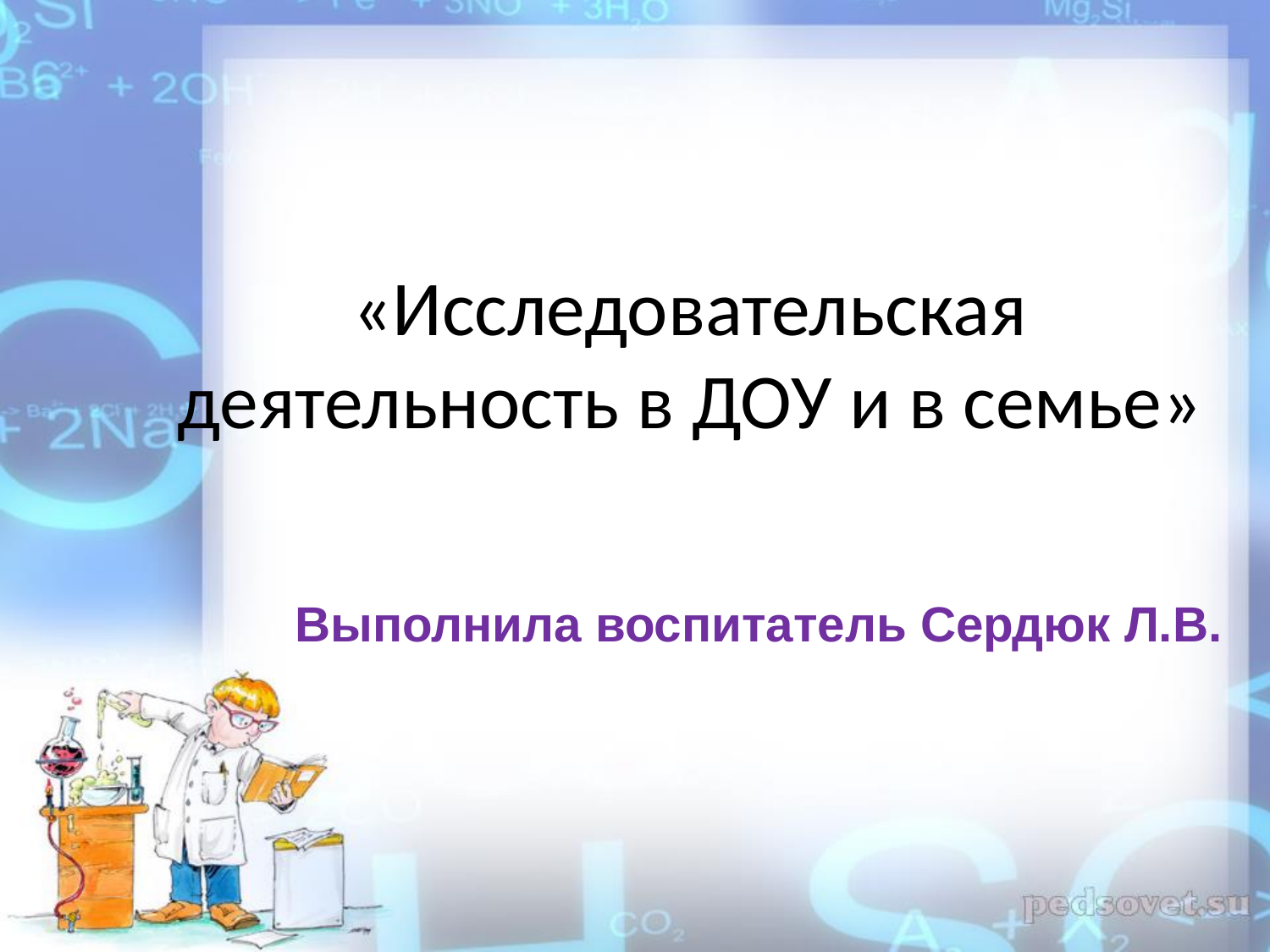

# «Исследовательская деятельность в ДОУ и в семье»
Выполнила воспитатель Сердюк Л.В.